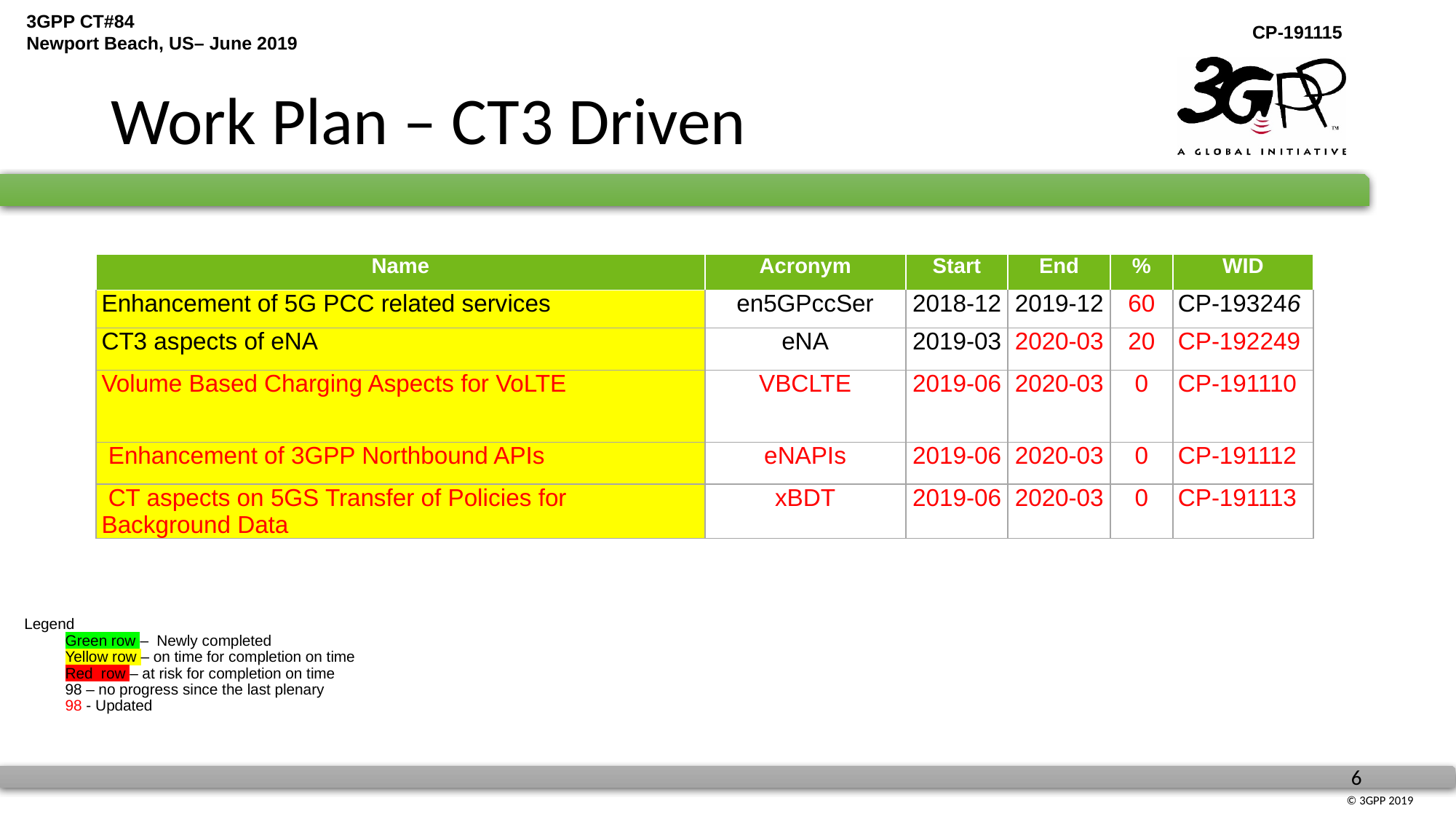

# Work Plan – CT3 Driven
| Name | Acronym | Start | End | % | WID |
| --- | --- | --- | --- | --- | --- |
| Enhancement of 5G PCC related services | en5GPccSer | 2018-12 | 2019-12 | 60 | CP-193246 |
| CT3 aspects of eNA | eNA | 2019-03 | 2020-03 | 20 | CP-192249 |
| Volume Based Charging Aspects for VoLTE | VBCLTE | 2019-06 | 2020-03 | 0 | CP-191110 |
| Enhancement of 3GPP Northbound APIs | eNAPIs | 2019-06 | 2020-03 | 0 | CP-191112 |
| CT aspects on 5GS Transfer of Policies for Background Data | xBDT | 2019-06 | 2020-03 | 0 | CP-191113 |
Legend
Green row –  Newly completed
	Yellow row – on time for completion on time
Red  row – at risk for completion on time
	98 – no progress since the last plenary
	98 - Updated